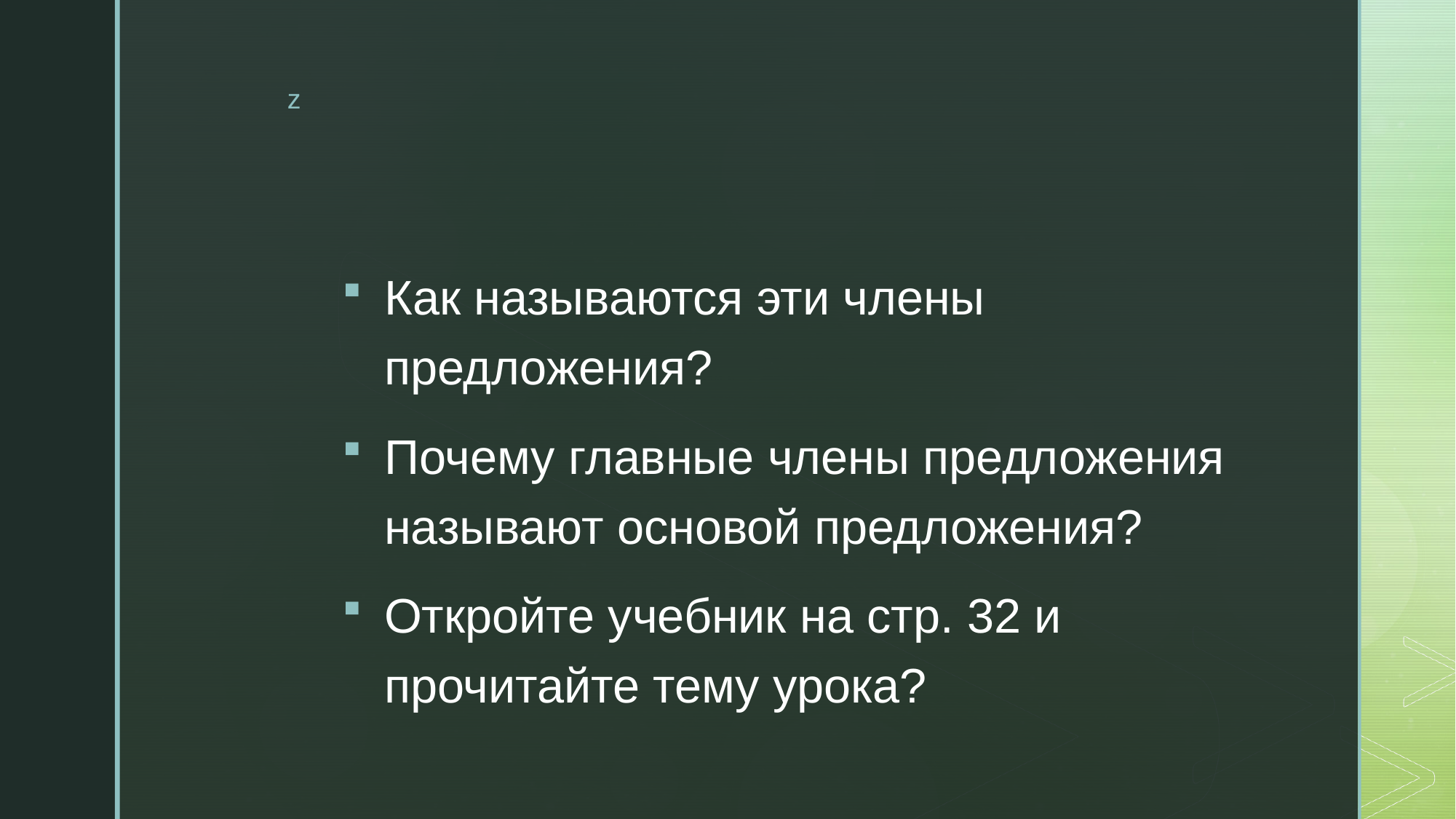

#
Как называются эти члены предложения?
Почему главные члены предложения называют основой предложения?
Откройте учебник на стр. 32 и прочитайте тему урока?